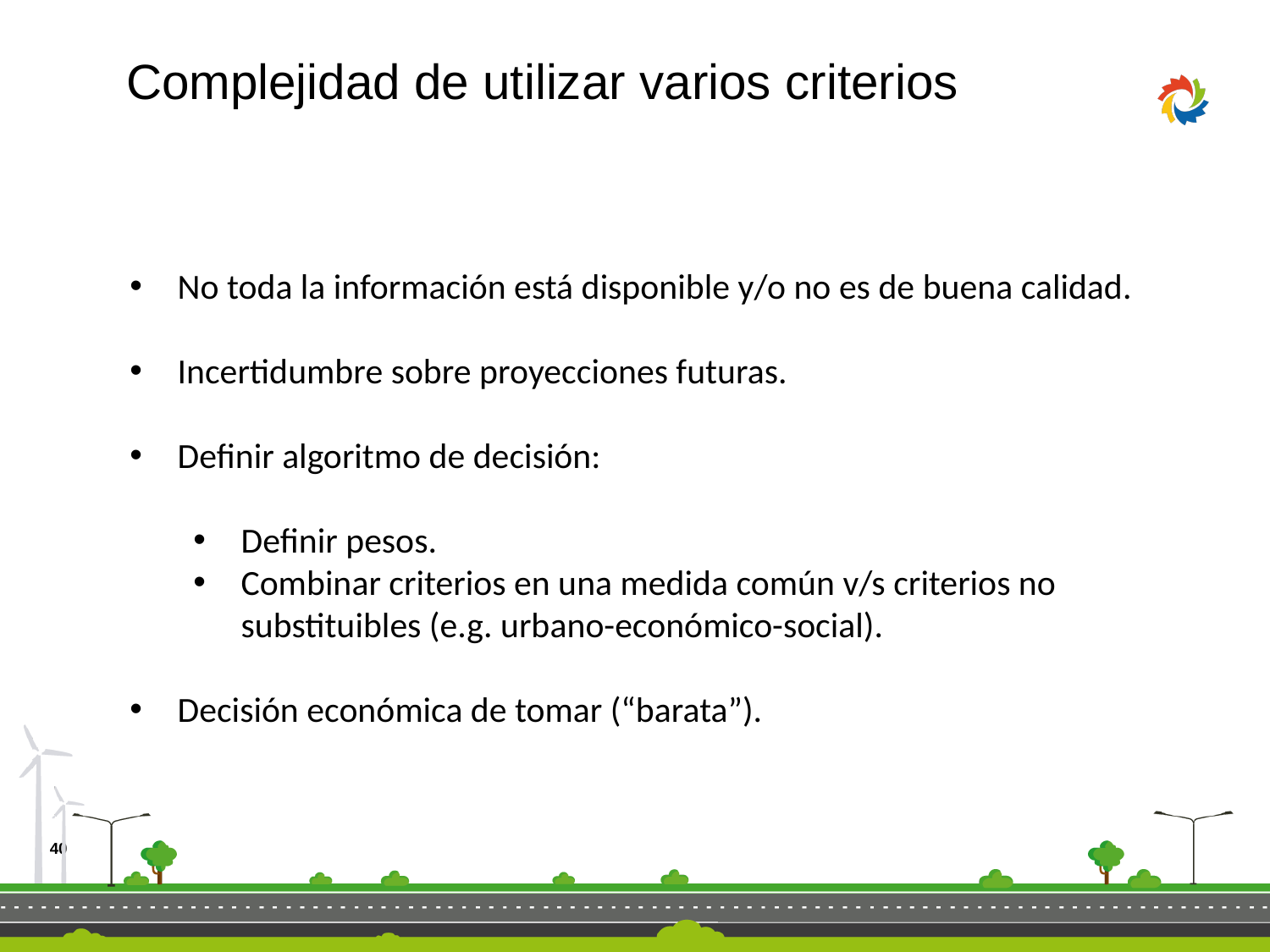

Complejidad de utilizar varios criterios
No toda la información está disponible y/o no es de buena calidad.

Incertidumbre sobre proyecciones futuras.

Definir algoritmo de decisión:

Definir pesos.
Combinar criterios en una medida común v/s criterios no substituibles (e.g. urbano-económico-social).

Decisión económica de tomar (“barata”).